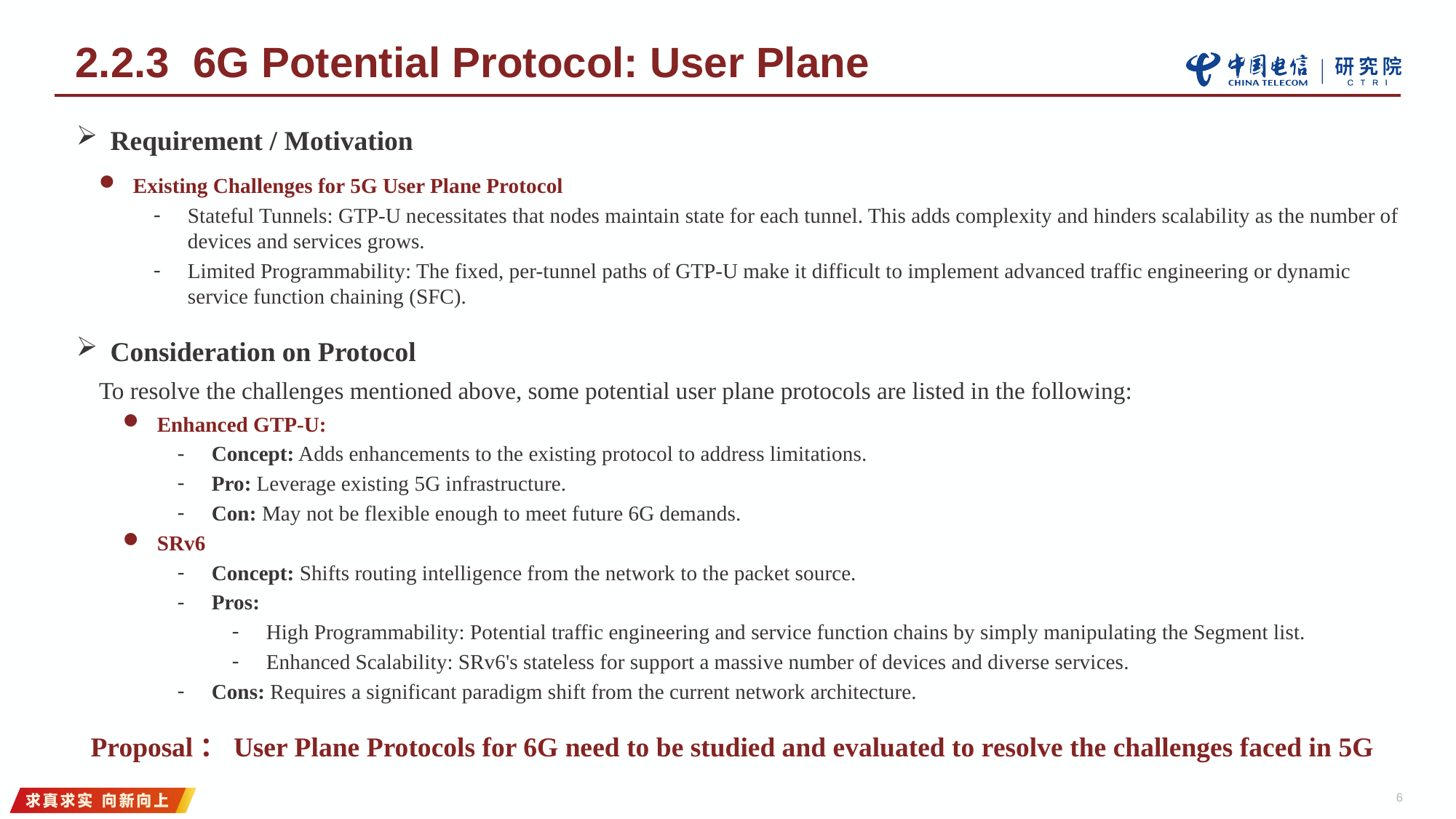

2.2.3  6G Potential Protocol: User Plane
Requirement / Motivation
Existing Challenges for 5G User Plane Protocol
Stateful Tunnels: GTP-U necessitates that nodes maintain state for each tunnel. This adds complexity and hinders scalability as the number of devices and services grows.
Limited Programmability: The fixed, per-tunnel paths of GTP-U make it difficult to implement advanced traffic engineering or dynamic service function chaining (SFC).
Consideration on Protocol
To resolve the challenges mentioned above, some potential user plane protocols are listed in the following:
Enhanced GTP-U:
Concept: Adds enhancements to the existing protocol to address limitations.
Pro: Leverage existing 5G infrastructure.
Con: May not be flexible enough to meet future 6G demands.
SRv6
Concept: Shifts routing intelligence from the network to the packet source.
Pros:
High Programmability: Potential traffic engineering and service function chains by simply manipulating the Segment list.
Enhanced Scalability: SRv6's stateless for support a massive number of devices and diverse services.
Cons: Requires a significant paradigm shift from the current network architecture.
Proposal：User Plane Protocols for 6G need to be studied and evaluated to resolve the challenges faced in 5G